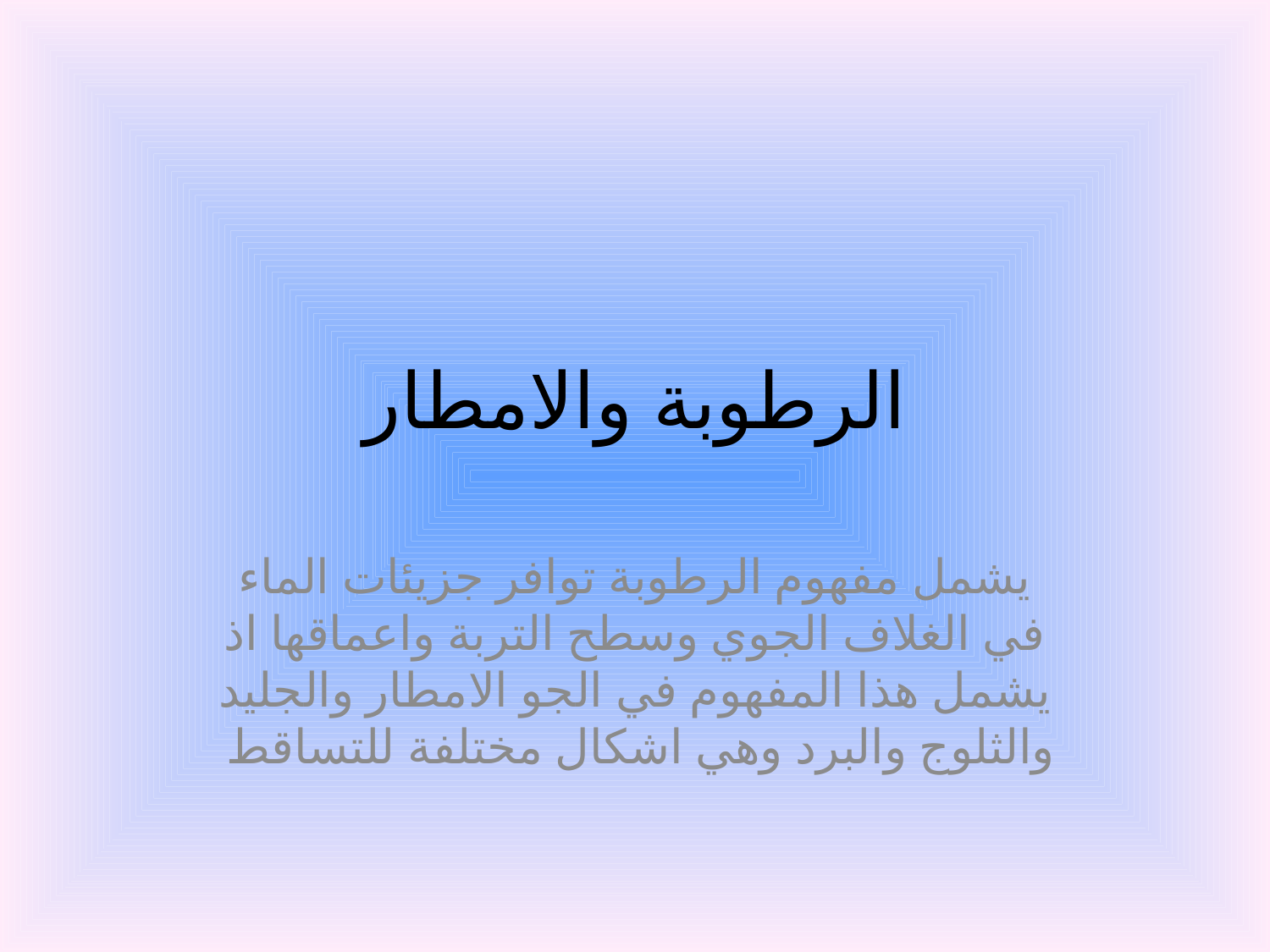

# الرطوبة والامطار
يشمل مفهوم الرطوبة توافر جزيئات الماء في الغلاف الجوي وسطح التربة واعماقها اذ يشمل هذا المفهوم في الجو الامطار والجليد والثلوج والبرد وهي اشكال مختلفة للتساقط